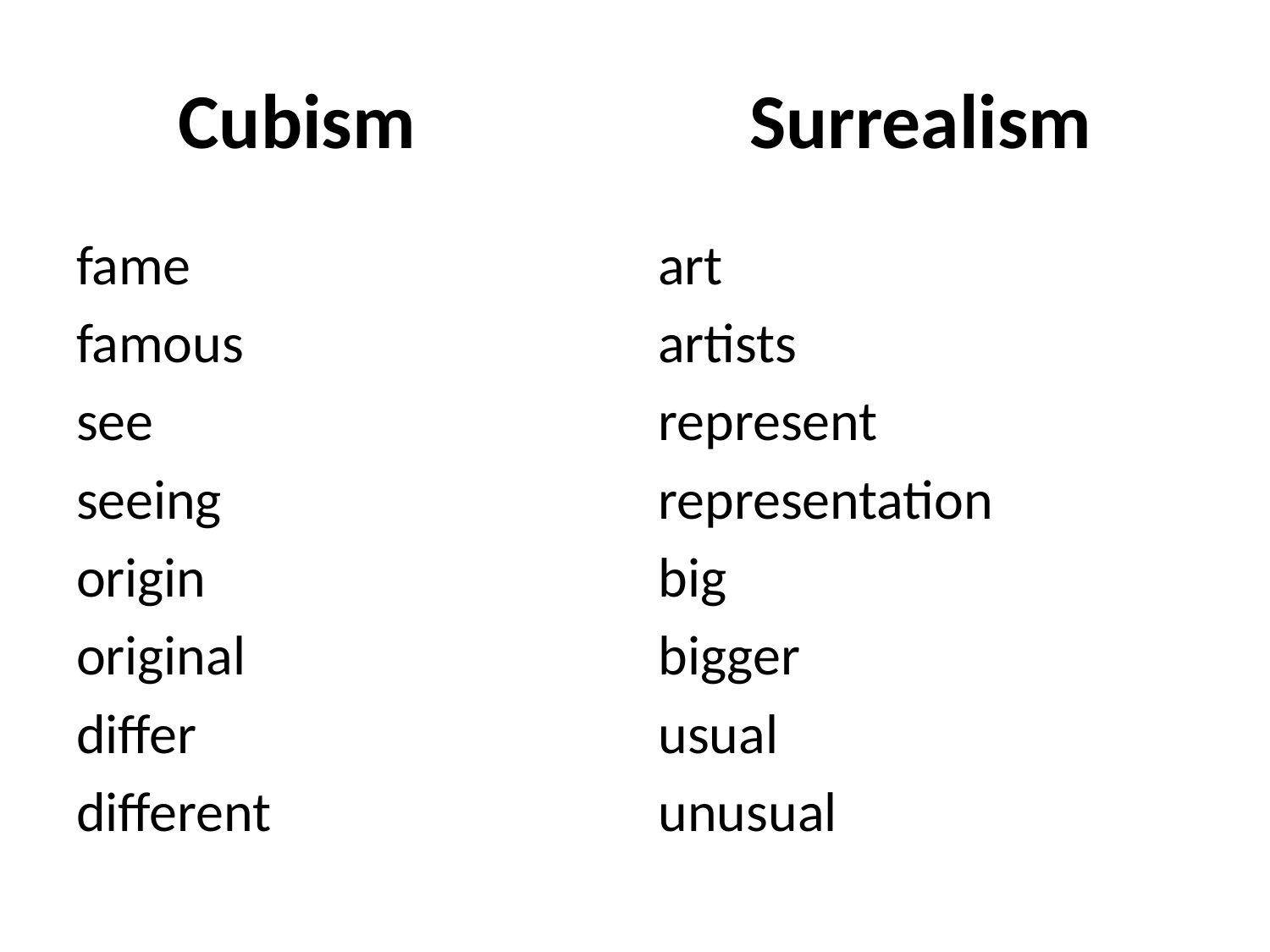

# Cubism                   Surrealism
fame
famous
see
seeing
origin
original
differ
different

art
artists
represent
representation
big
bigger
usual
unusual